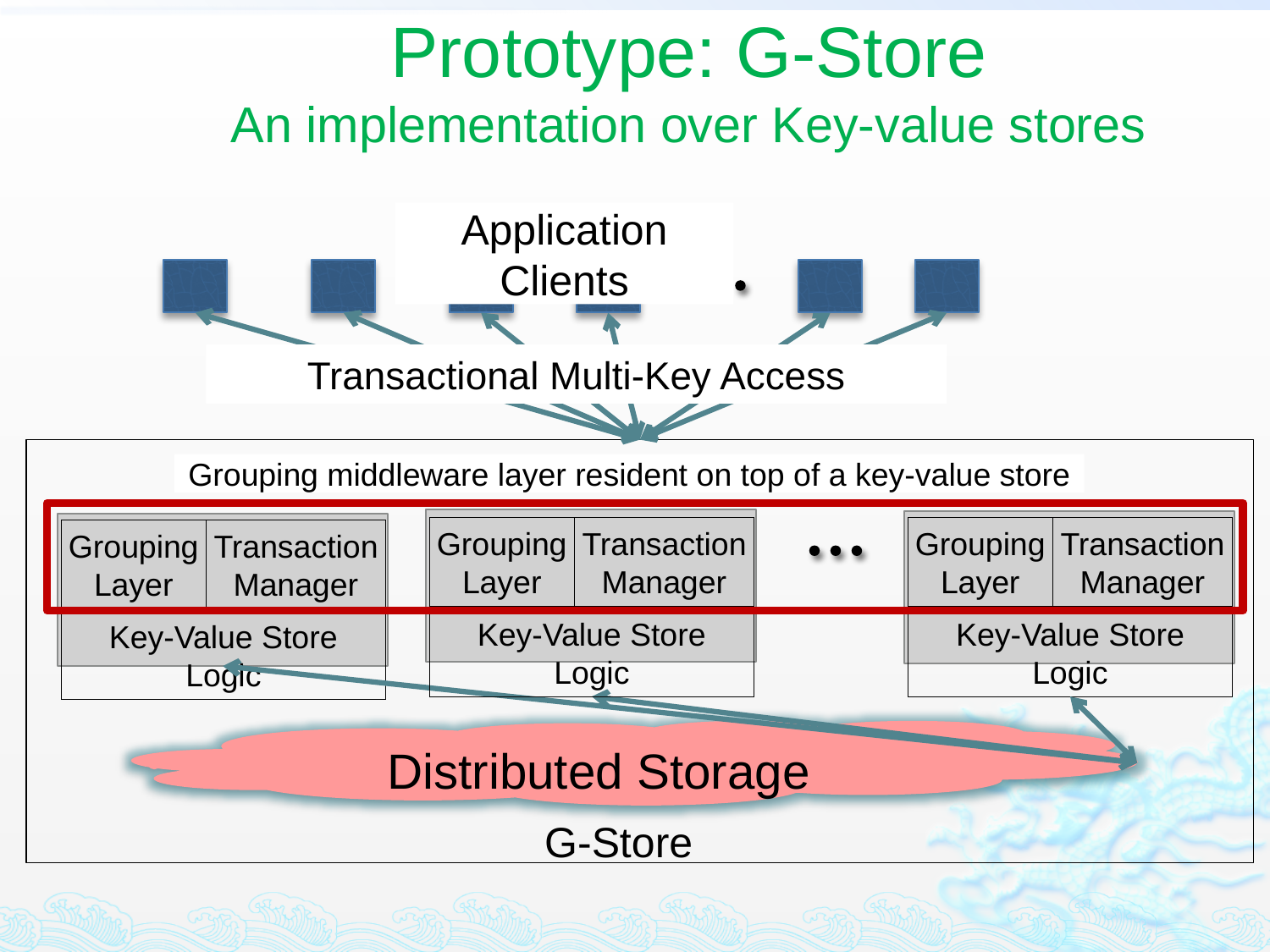

# Prototype: G-Store An implementation over Key-value stores
Application Clients

Transactional Multi-Key Access

Grouping middleware layer resident on top of a key-value store

Grouping Layer
Transaction Manager
Grouping Layer
Transaction Manager
Grouping Layer
Transaction Manager

Key-Value Store Logic
Key-Value Store Logic
Key-Value Store Logic
Distributed Storage
G-Store